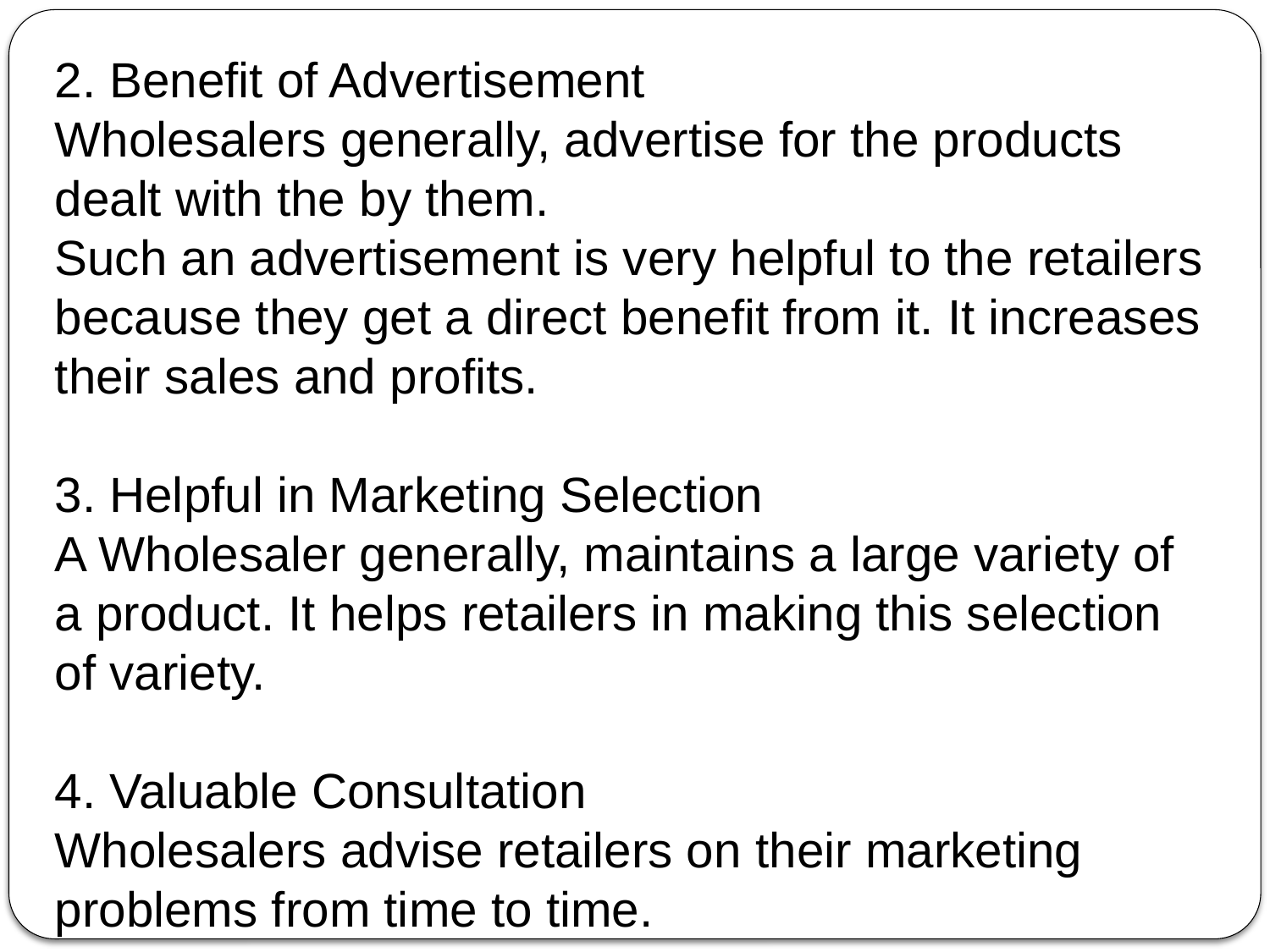

2. Benefit of Advertisement
Wholesalers generally, advertise for the products dealt with the by them.
Such an advertisement is very helpful to the retailers because they get a direct benefit from it. It increases their sales and profits.

3. Helpful in Marketing Selection
A Wholesaler generally, maintains a large variety of a product. It helps retailers in making this selection of variety.

4. Valuable Consultation
Wholesalers advise retailers on their marketing problems from time to time.